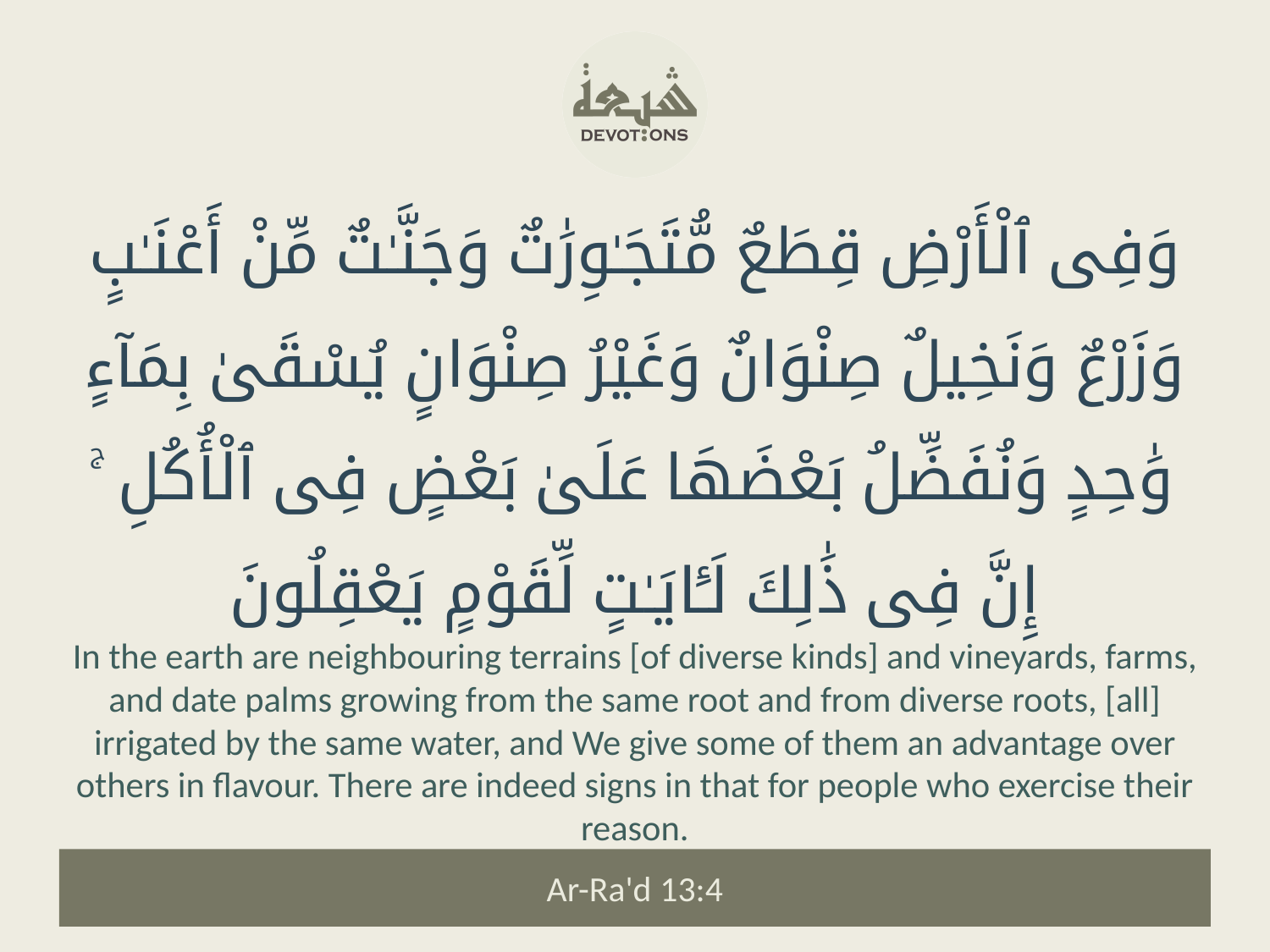

وَفِى ٱلْأَرْضِ قِطَعٌ مُّتَجَـٰوِرَٰتٌ وَجَنَّـٰتٌ مِّنْ أَعْنَـٰبٍ وَزَرْعٌ وَنَخِيلٌ صِنْوَانٌ وَغَيْرُ صِنْوَانٍ يُسْقَىٰ بِمَآءٍ وَٰحِدٍ وَنُفَضِّلُ بَعْضَهَا عَلَىٰ بَعْضٍ فِى ٱلْأُكُلِ ۚ إِنَّ فِى ذَٰلِكَ لَـَٔايَـٰتٍ لِّقَوْمٍ يَعْقِلُونَ
In the earth are neighbouring terrains [of diverse kinds] and vineyards, farms, and date palms growing from the same root and from diverse roots, [all] irrigated by the same water, and We give some of them an advantage over others in flavour. There are indeed signs in that for people who exercise their reason.
Ar-Ra'd 13:4